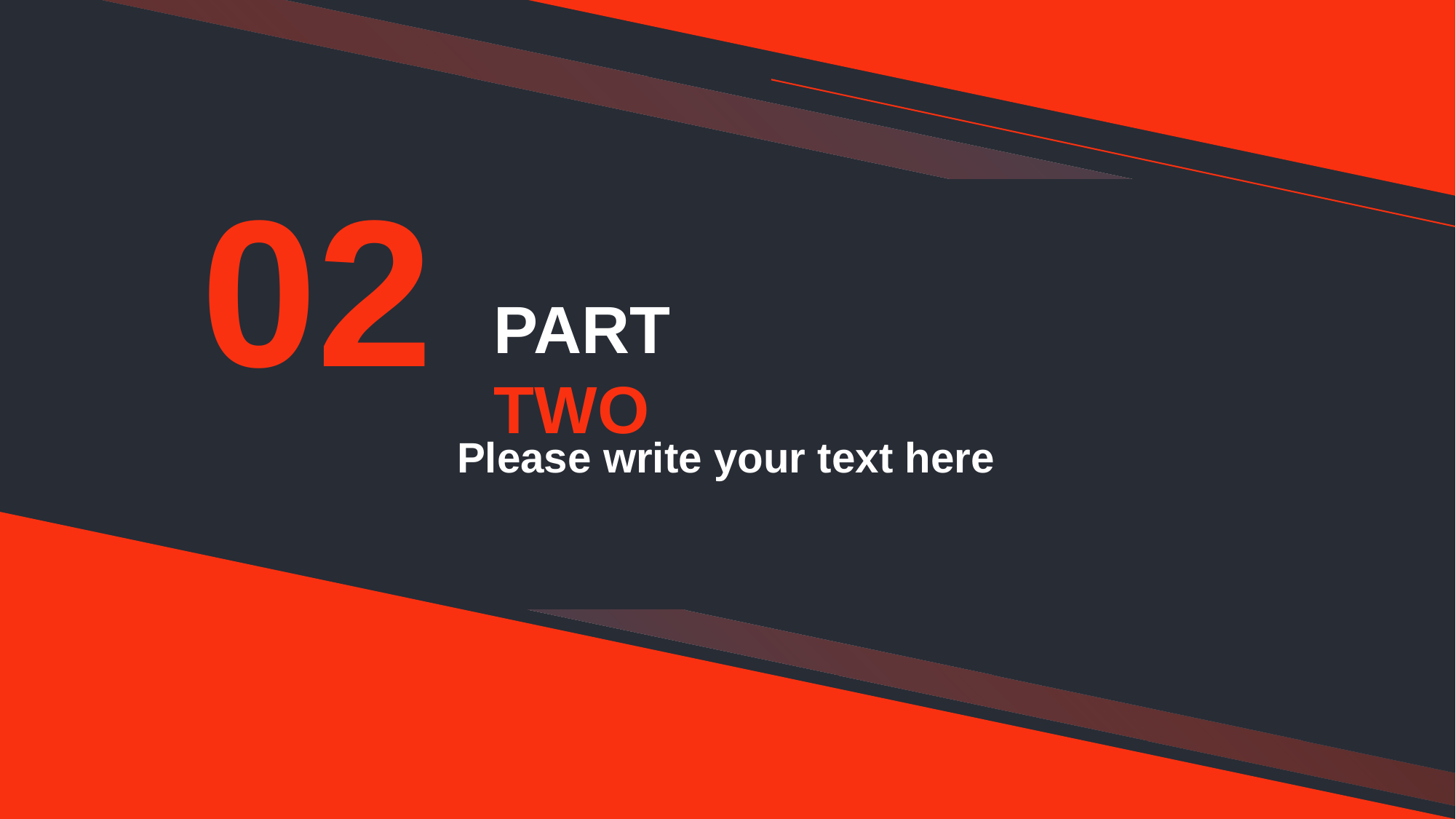

02
PART TWO
Please write your text here